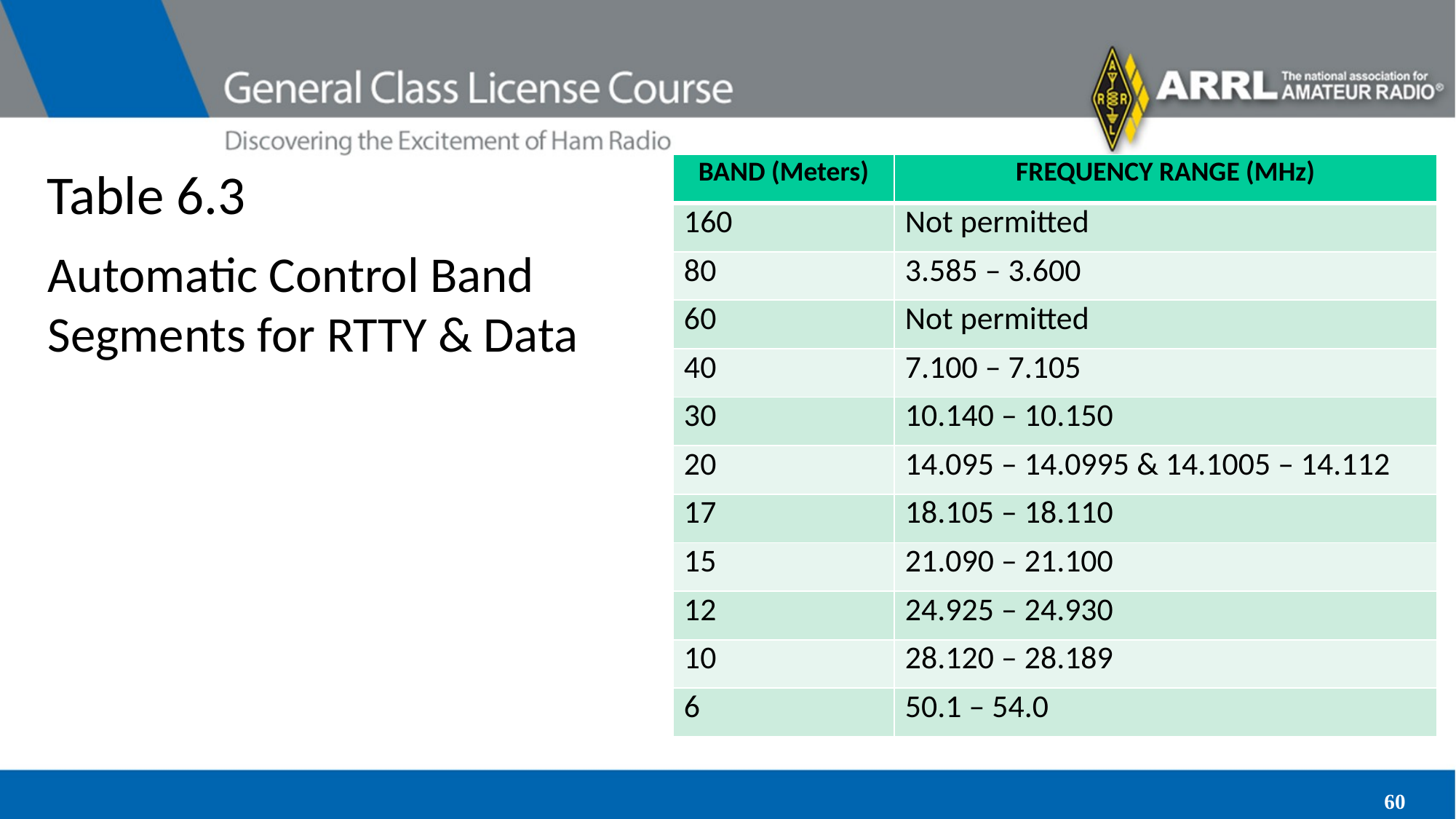

# Table 6.3
| BAND (Meters) | FREQUENCY RANGE (MHz) |
| --- | --- |
| 160 | Not permitted |
| 80 | 3.585 – 3.600 |
| 60 | Not permitted |
| 40 | 7.100 – 7.105 |
| 30 | 10.140 – 10.150 |
| 20 | 14.095 – 14.0995 & 14.1005 – 14.112 |
| 17 | 18.105 – 18.110 |
| 15 | 21.090 – 21.100 |
| 12 | 24.925 – 24.930 |
| 10 | 28.120 – 28.189 |
| 6 | 50.1 – 54.0 |
Automatic Control Band Segments for RTTY & Data